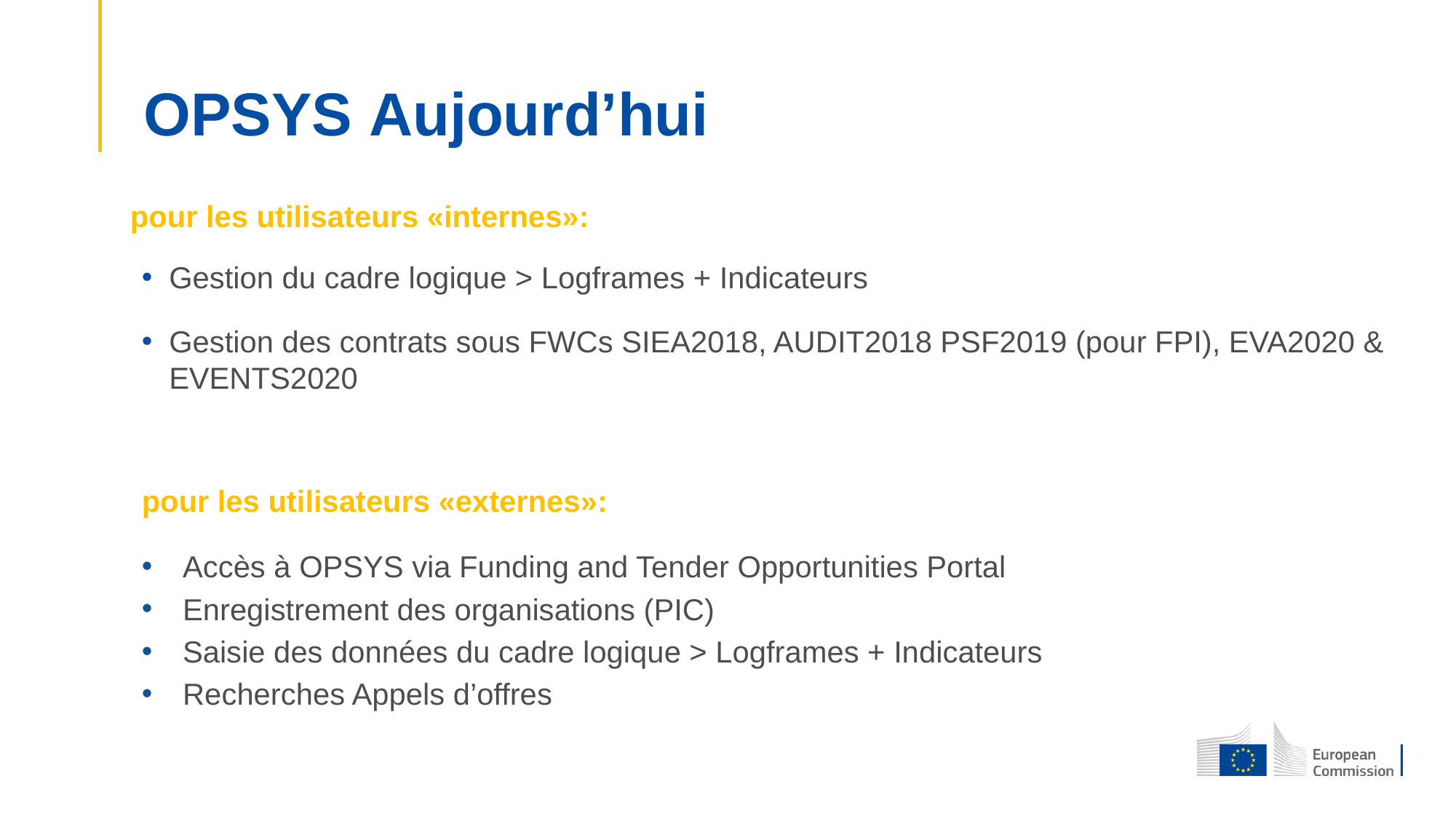

# OPSYS Aujourd’hui
pour les utilisateurs «internes»:
Gestion du cadre logique > Logframes + Indicateurs
Gestion des contrats sous FWCs SIEA2018, AUDIT2018 PSF2019 (pour FPI), EVA2020 & EVENTS2020

pour les utilisateurs «externes»:
Accès à OPSYS via Funding and Tender Opportunities Portal
Enregistrement des organisations (PIC)
Saisie des données du cadre logique > Logframes + Indicateurs
Recherches Appels d’offres